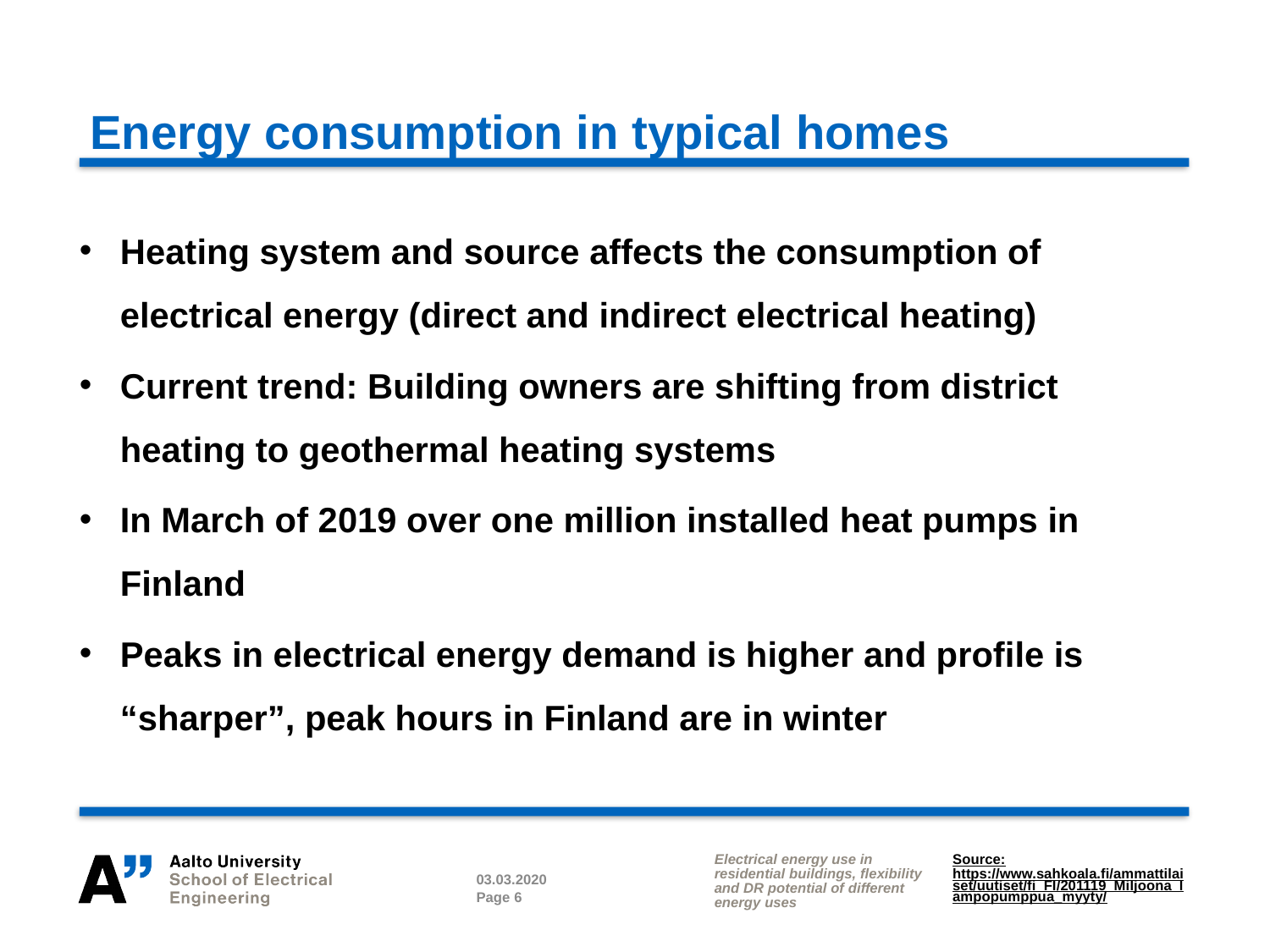

# Energy consumption in typical homes
Heating system and source affects the consumption of electrical energy (direct and indirect electrical heating)
Current trend: Building owners are shifting from district heating to geothermal heating systems
In March of 2019 over one million installed heat pumps in Finland
Peaks in electrical energy demand is higher and profile is “sharper”, peak hours in Finland are in winter

Electrical energy use in residential buildings, flexibility and DR potential of different energy uses
Source:
https://www.sahkoala.fi/ammattilaiset/uutiset/fi_FI/201119_Miljoona_lampopumppua_myyty/
03.03.2020
Page 6